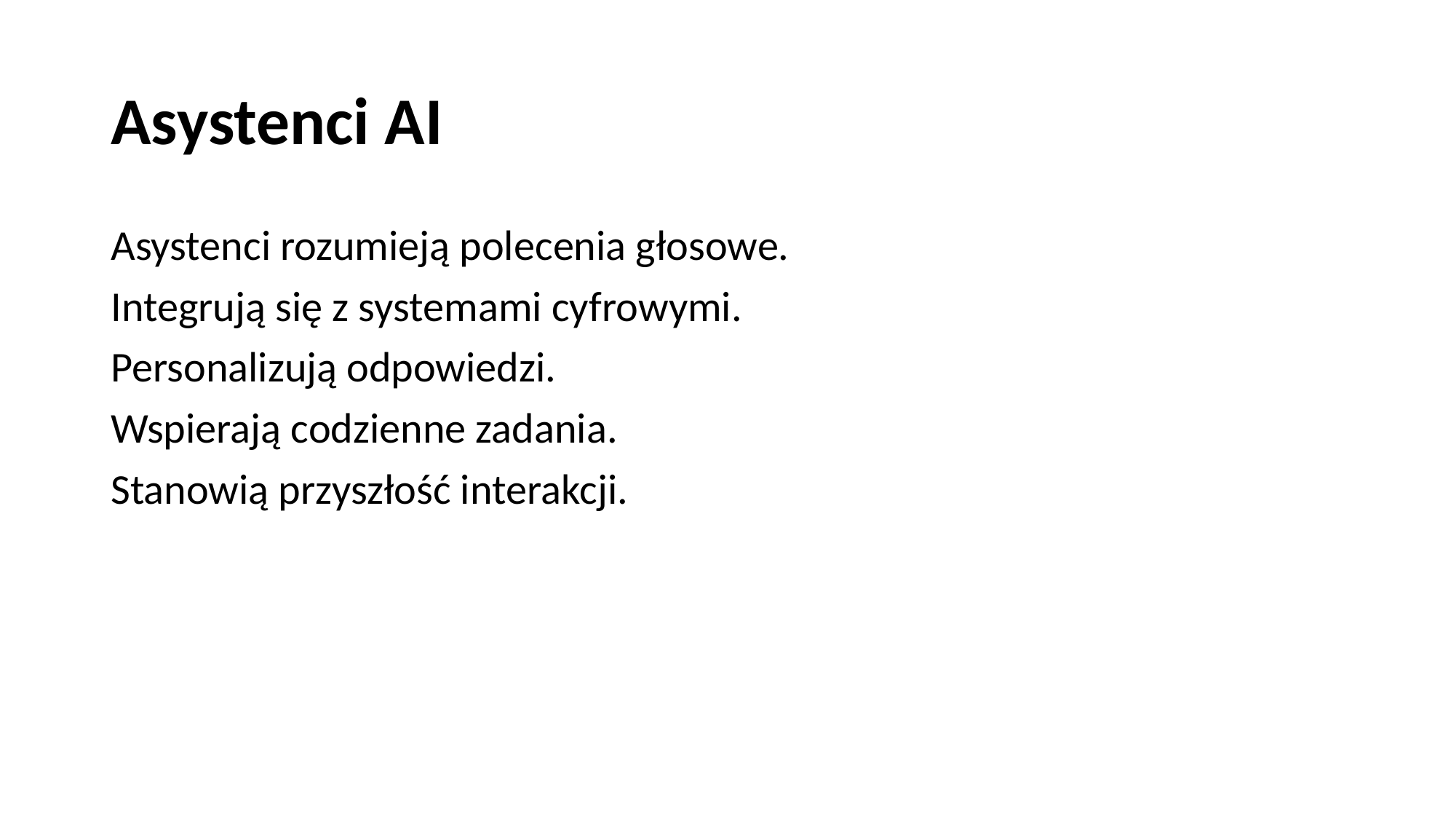

# Asystenci AI
Asystenci rozumieją polecenia głosowe.
Integrują się z systemami cyfrowymi.
Personalizują odpowiedzi.
Wspierają codzienne zadania.
Stanowią przyszłość interakcji.